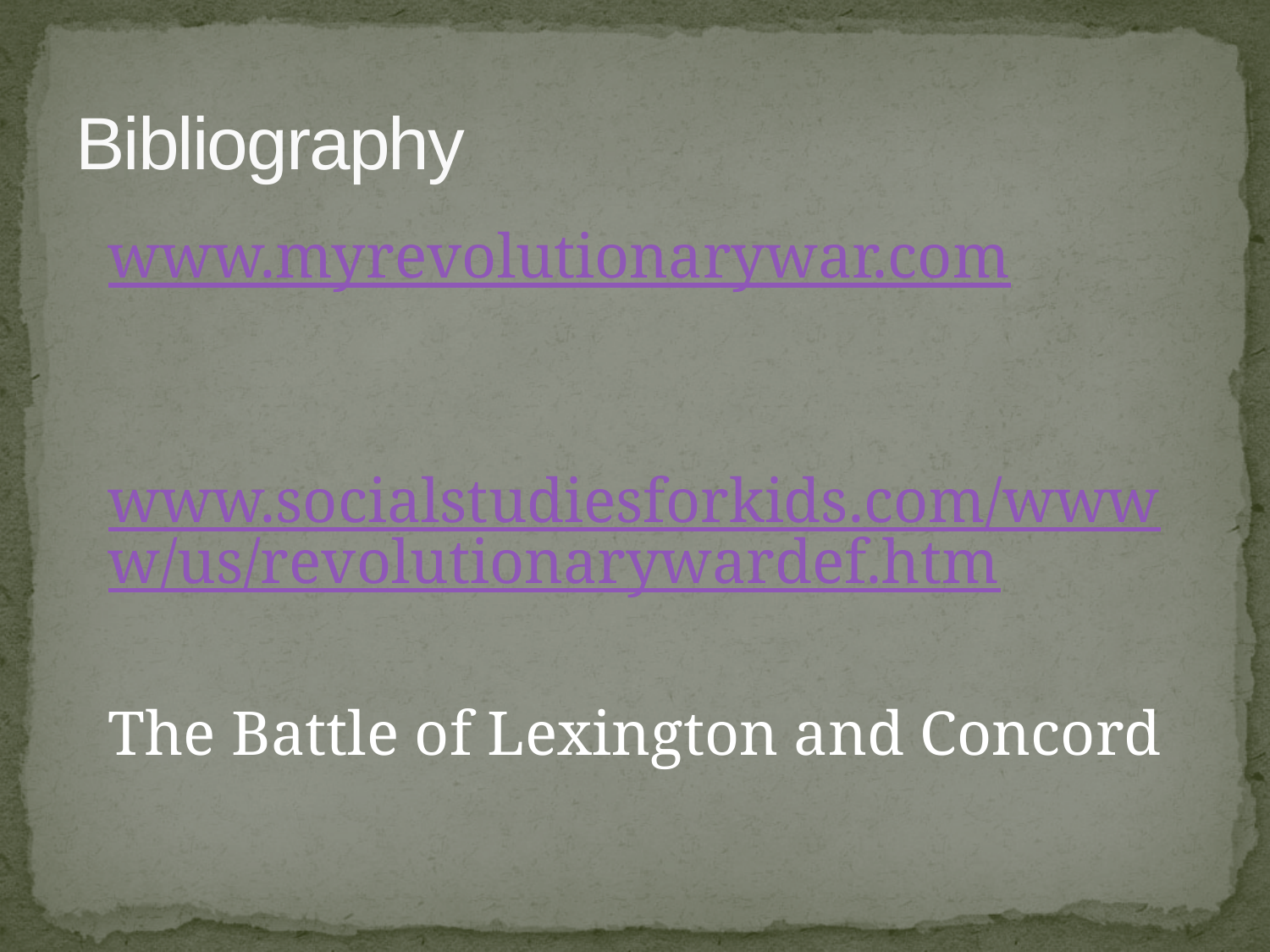

# Bibliography
	www.myrevolutionarywar.com

	www.socialstudiesforkids.com/wwww/us/revolutionarywardef.htm

	The Battle of Lexington and Concord